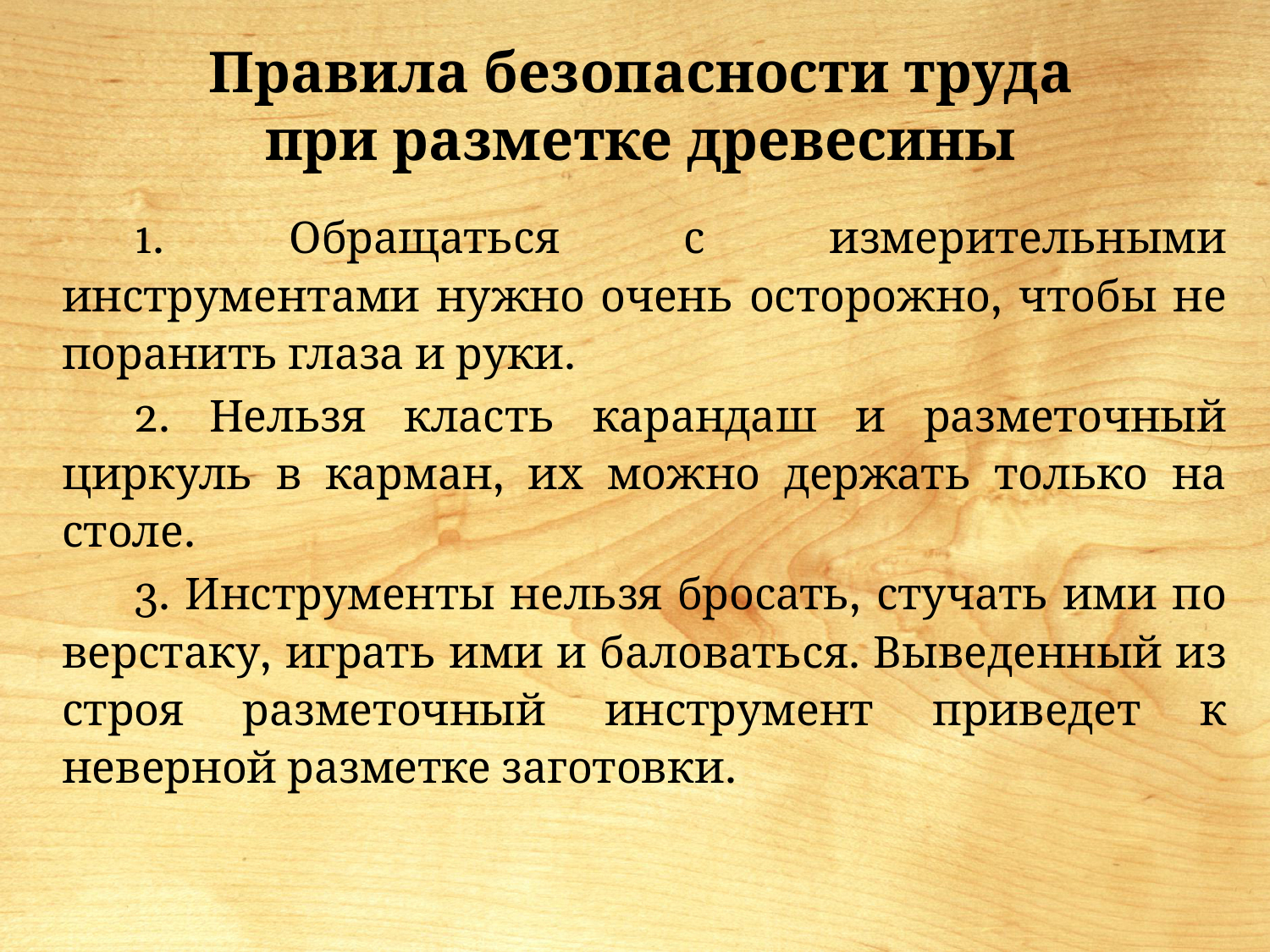

# Правила безопасности труда при разметке древесины
1. Обращаться с измерительными инструментами нужно очень осторожно, чтобы не поранить глаза и руки.
2. Нельзя класть карандаш и разметочный циркуль в карман, их можно держать только на столе.
3. Инструменты нельзя бросать, стучать ими по верстаку, играть ими и баловаться. Выведенный из строя разметочный инструмент приведет к неверной разметке заготовки.